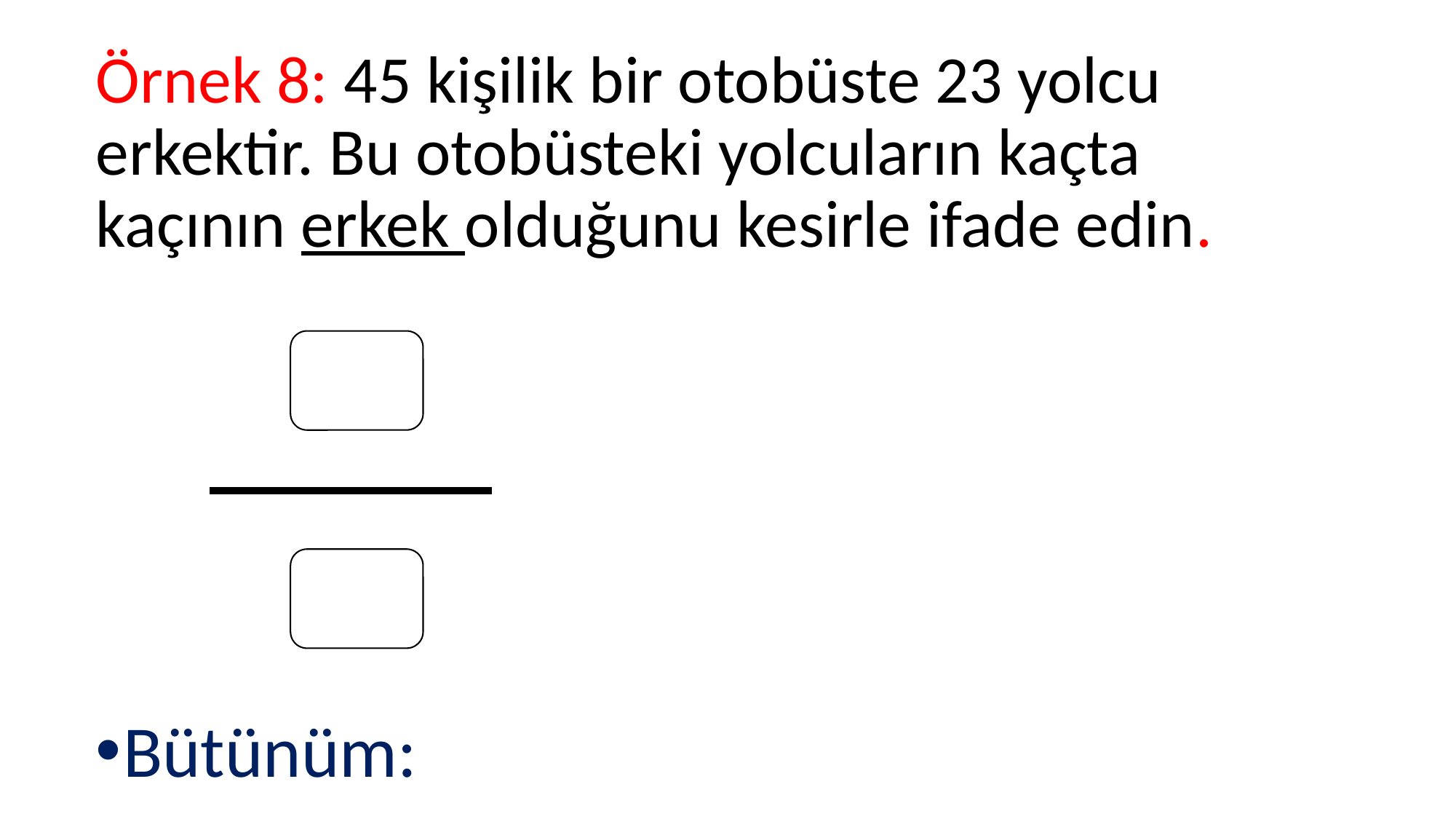

# Örnek 8: 45 kişilik bir otobüste 23 yolcu erkektir. Bu otobüsteki yolcuların kaçta kaçının erkek olduğunu kesirle ifade edin.

Bütünüm: